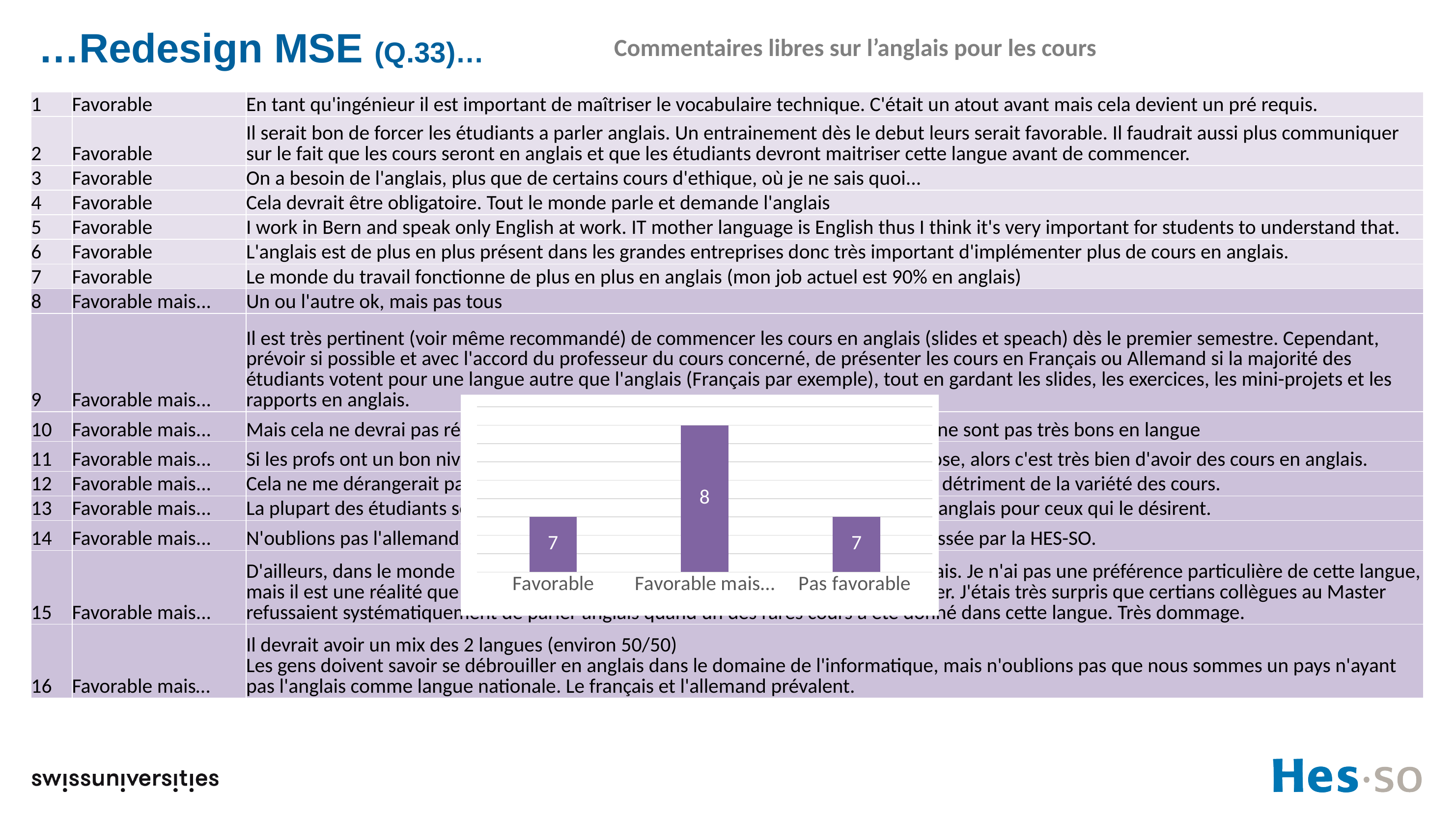

# …Redesign MSE (Q.33)…
Commentaires libres sur l’anglais pour les cours
| 1 | Favorable | En tant qu'ingénieur il est important de maîtriser le vocabulaire technique. C'était un atout avant mais cela devient un pré requis. |
| --- | --- | --- |
| 2 | Favorable | Il serait bon de forcer les étudiants a parler anglais. Un entrainement dès le debut leurs serait favorable. Il faudrait aussi plus communiquer sur le fait que les cours seront en anglais et que les étudiants devront maitriser cette langue avant de commencer. |
| 3 | Favorable | On a besoin de l'anglais, plus que de certains cours d'ethique, où je ne sais quoi... |
| 4 | Favorable | Cela devrait être obligatoire. Tout le monde parle et demande l'anglais |
| 5 | Favorable | I work in Bern and speak only English at work. IT mother language is English thus I think it's very important for students to understand that. |
| 6 | Favorable | L'anglais est de plus en plus présent dans les grandes entreprises donc très important d'implémenter plus de cours en anglais. |
| 7 | Favorable | Le monde du travail fonctionne de plus en plus en anglais (mon job actuel est 90% en anglais) |
| 8 | Favorable mais... | Un ou l'autre ok, mais pas tous |
| 9 | Favorable mais... | Il est très pertinent (voir même recommandé) de commencer les cours en anglais (slides et speach) dès le premier semestre. Cependant, prévoir si possible et avec l'accord du professeur du cours concerné, de présenter les cours en Français ou Allemand si la majorité des étudiants votent pour une langue autre que l'anglais (Français par exemple), tout en gardant les slides, les exercices, les mini-projets et les rapports en anglais. |
| 10 | Favorable mais... | Mais cela ne devrai pas réduire les chances dans le domaine technique de ceux qui ne sont pas très bons en langue |
| 11 | Favorable mais... | Si les profs ont un bon niveau et des supports de cours qui veulent dire quelque chose, alors c'est très bien d'avoir des cours en anglais. |
| 12 | Favorable mais... | Cela ne me dérangerait pas, cependant je ne pense pas que cela devrait être fait au détriment de la variété des cours. |
| 13 | Favorable mais... | La plupart des étudiants sont francophones. Les supports de cours peuvent être en anglais pour ceux qui le désirent. |
| 14 | Favorable mais... | N'oublions pas l'allemand. A mon avis la première langue officielle du pays est délaissée par la HES-SO. |
| 15 | Favorable mais... | D'ailleurs, dans le monde "Bologne", les Masters sont faits majoritairement en anglais. Je n'ai pas une préférence particulière de cette langue, mais il est une réalité que dan sle monde du travail et académique, il faut le maitriser. J'étais très surpris que certians collègues au Master refussaient systématiquement de parler anglais quand un des rares cours a été donné dans cette langue. Très dommage. |
| 16 | Favorable mais… | Il devrait avoir un mix des 2 langues (environ 50/50) Les gens doivent savoir se débrouiller en anglais dans le domaine de l'informatique, mais n'oublions pas que nous sommes un pays n'ayant pas l'anglais comme langue nationale. Le français et l'allemand prévalent. |
2
2.3%
23
26.8%
29
33.7%

### Chart

| Category |  |
|---|---|
| Favorable | 7.0 |
| Favorable mais… | 8.0 |
| Pas favorable  | 7.0 |
42
56.8%
32
37.2%